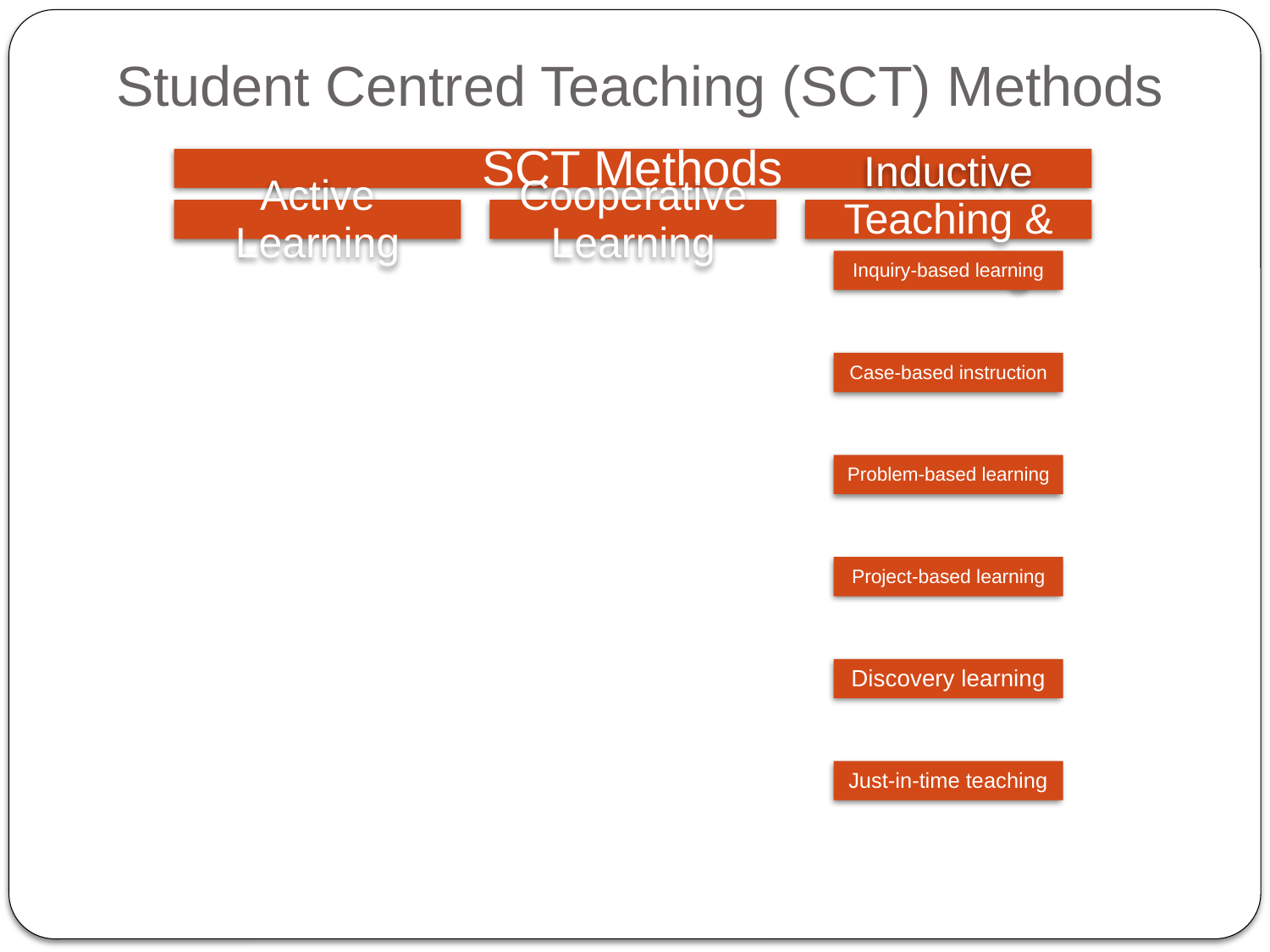

# Student Centred Teaching (SCT) Methods
SCT Methods
Active Learning
Cooperative Learning
Inquiry-based learning
Case-based instruction
Problem-based learning
Discovery learning
Just-in-time teaching
Project-based learning